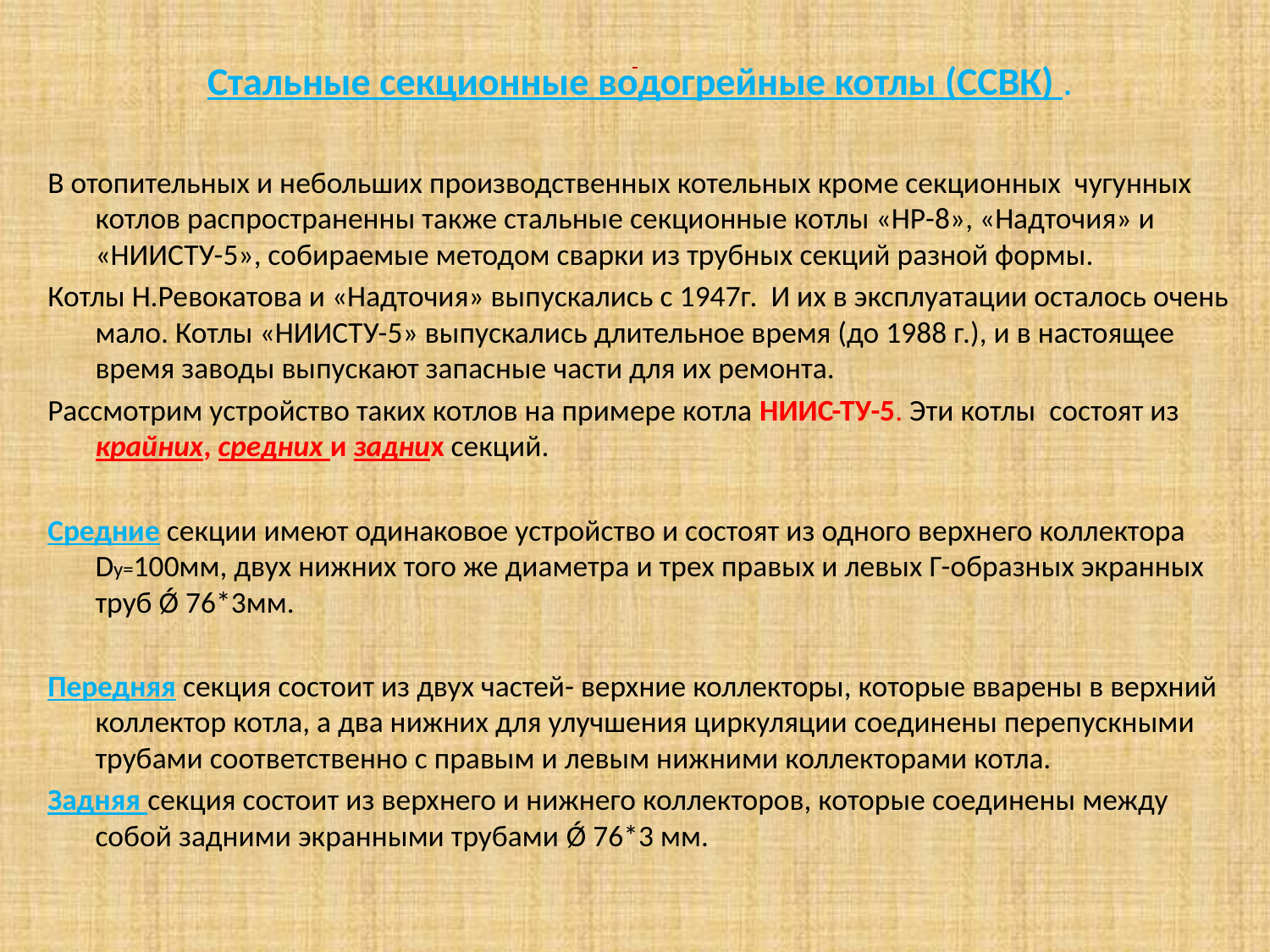

#
Стальные секционные водогрейные котлы (ССВК) .

В отопительных и небольших производственных котельных кроме секционных  чугунных котлов распространенны также стальные секционные котлы «НР-8», «Надточия» и «НИИСТУ-5», собираемые методом сварки из трубных секций разной формы.
Котлы Н.Ревокатова и «Надточия» выпускались с 1947г.  И их в эксплуатации осталось очень мало. Котлы «НИИСТУ-5» выпускались длительное время (до 1988 г.), и в настоящее время заводы выпускают запасные части для их ремонта.
Рассмотрим устройство таких котлов на примере котла НИИС-ТУ-5. Эти котлы  состоят из крайних, средних и задних секций.

Средние секции имеют одинаковое устройство и состоят из одного верхнего коллектора Dу=100мм, двух нижних того же диаметра и трех правых и левых Г-образных экранных труб Ǿ 76*3мм.

Передняя секция состоит из двух частей- верхние коллекторы, которые вварены в верхний коллектор котла, а два нижних для улучшения циркуляции соединены перепускными трубами соответственно с правым и левым нижними коллекторами котла.
Задняя секция состоит из верхнего и нижнего коллекторов, которые соединены между собой задними экранными трубами Ǿ 76*3 мм.